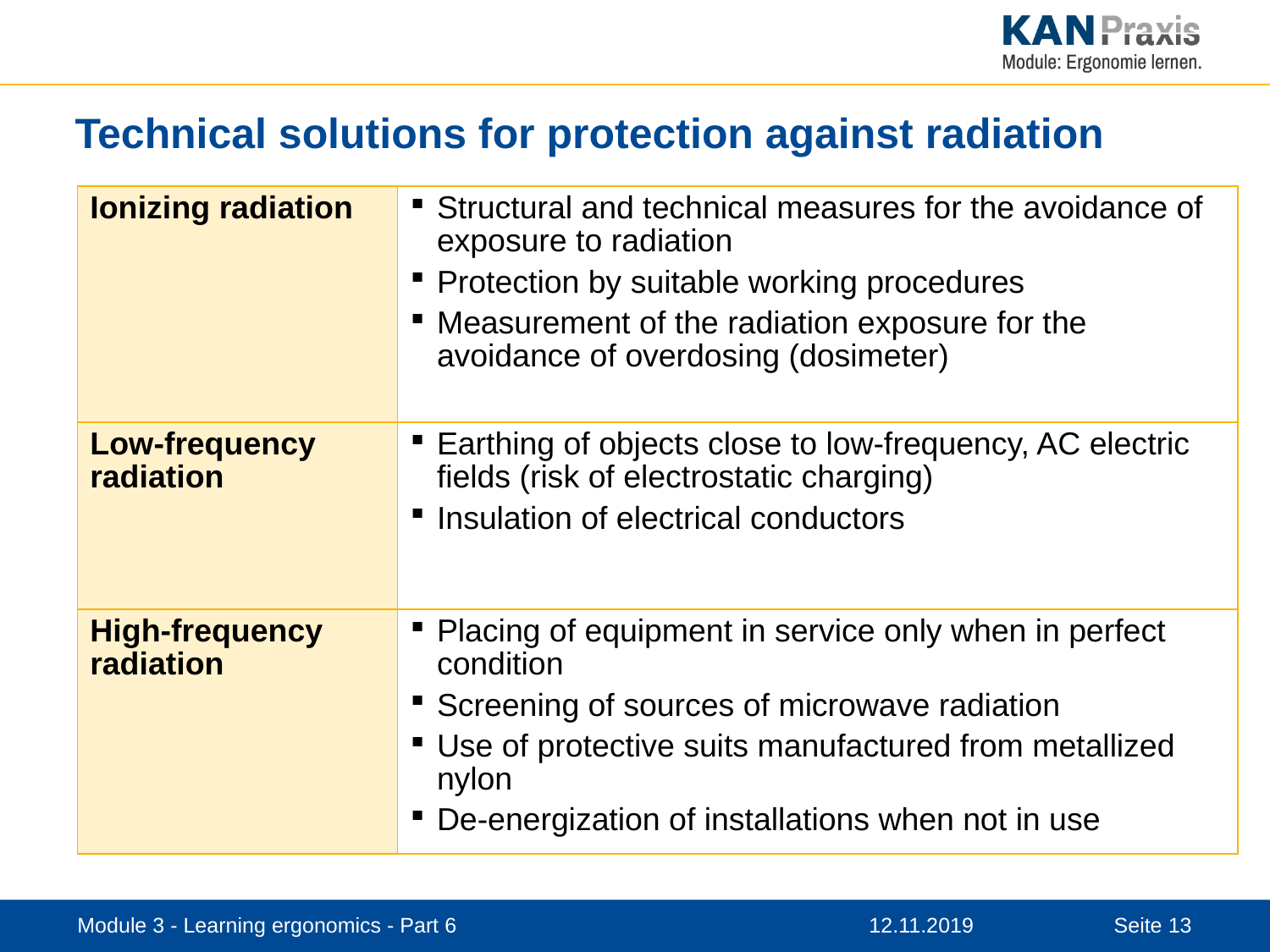

# Technical solutions for protection against radiation
| Ionizing radiation | Structural and technical measures for the avoidance of exposure to radiation Protection by suitable working procedures Measurement of the radiation exposure for the avoidance of overdosing (dosimeter) |
| --- | --- |
| Low-frequency radiation | Earthing of objects close to low-frequency, AC electric fields (risk of electrostatic charging) Insulation of electrical conductors |
| High-frequency radiation | Placing of equipment in service only when in perfect condition Screening of sources of microwave radiation Use of protective suits manufactured from metallized nylon De-energization of installations when not in use |
Module 3 - Learning ergonomics - Part 6
12.11.2019
Seite 13